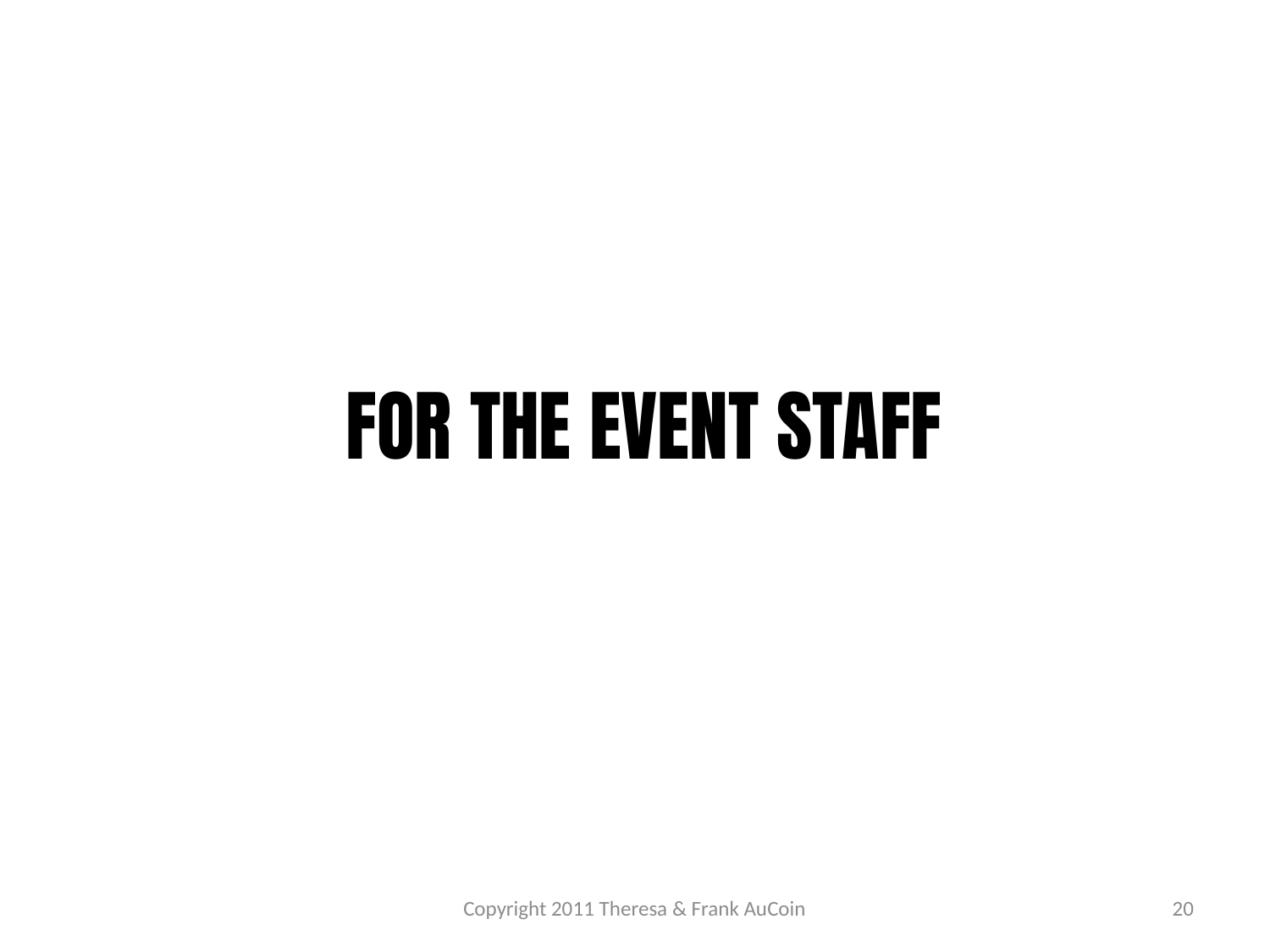

# FOR THE EVENT STAFF
Copyright 2011 Theresa & Frank AuCoin
20